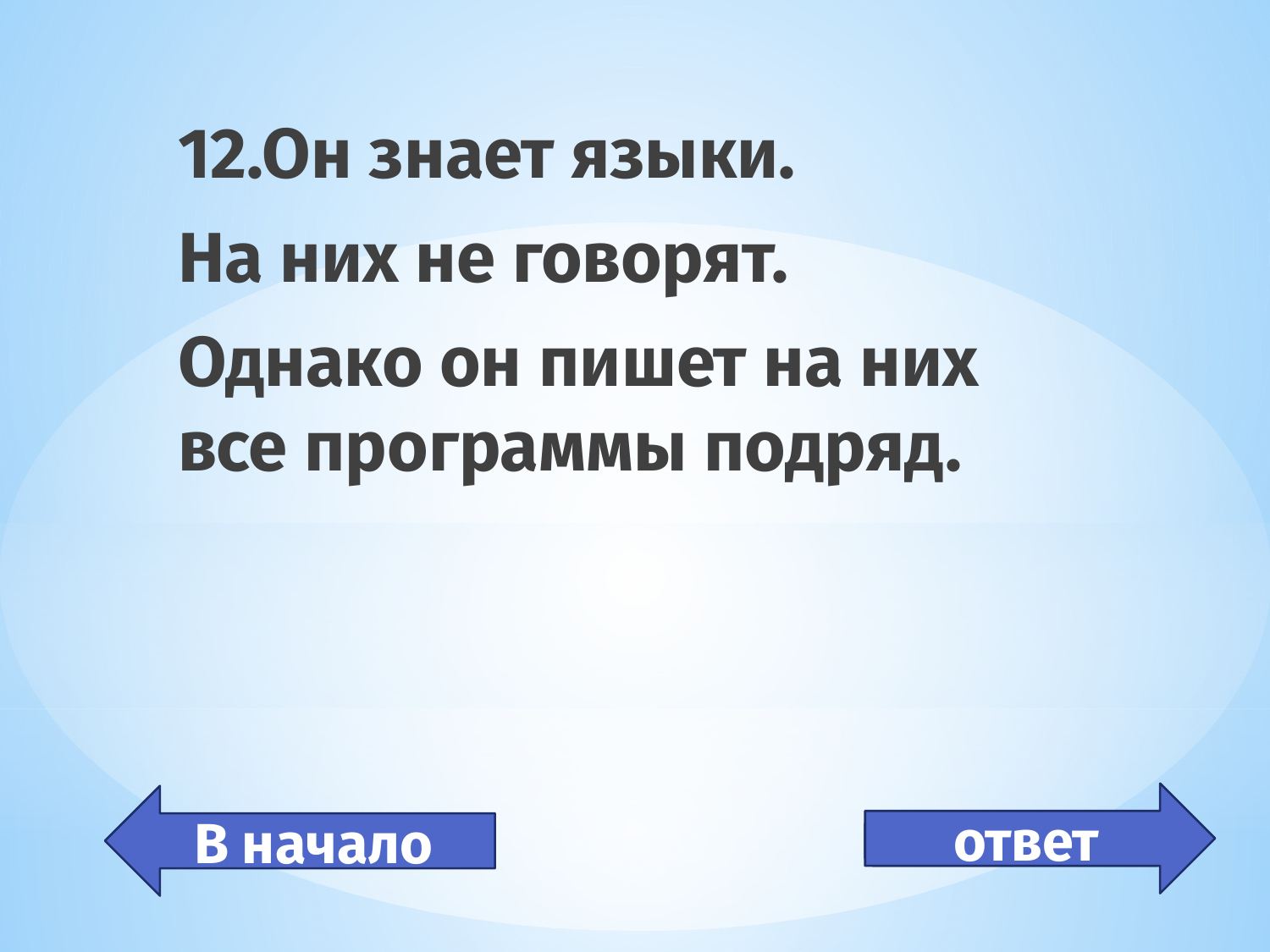

12.Он знает языки.
На них не говорят.
Однако он пишет на них все программы подряд.

ответ

В начало
программист